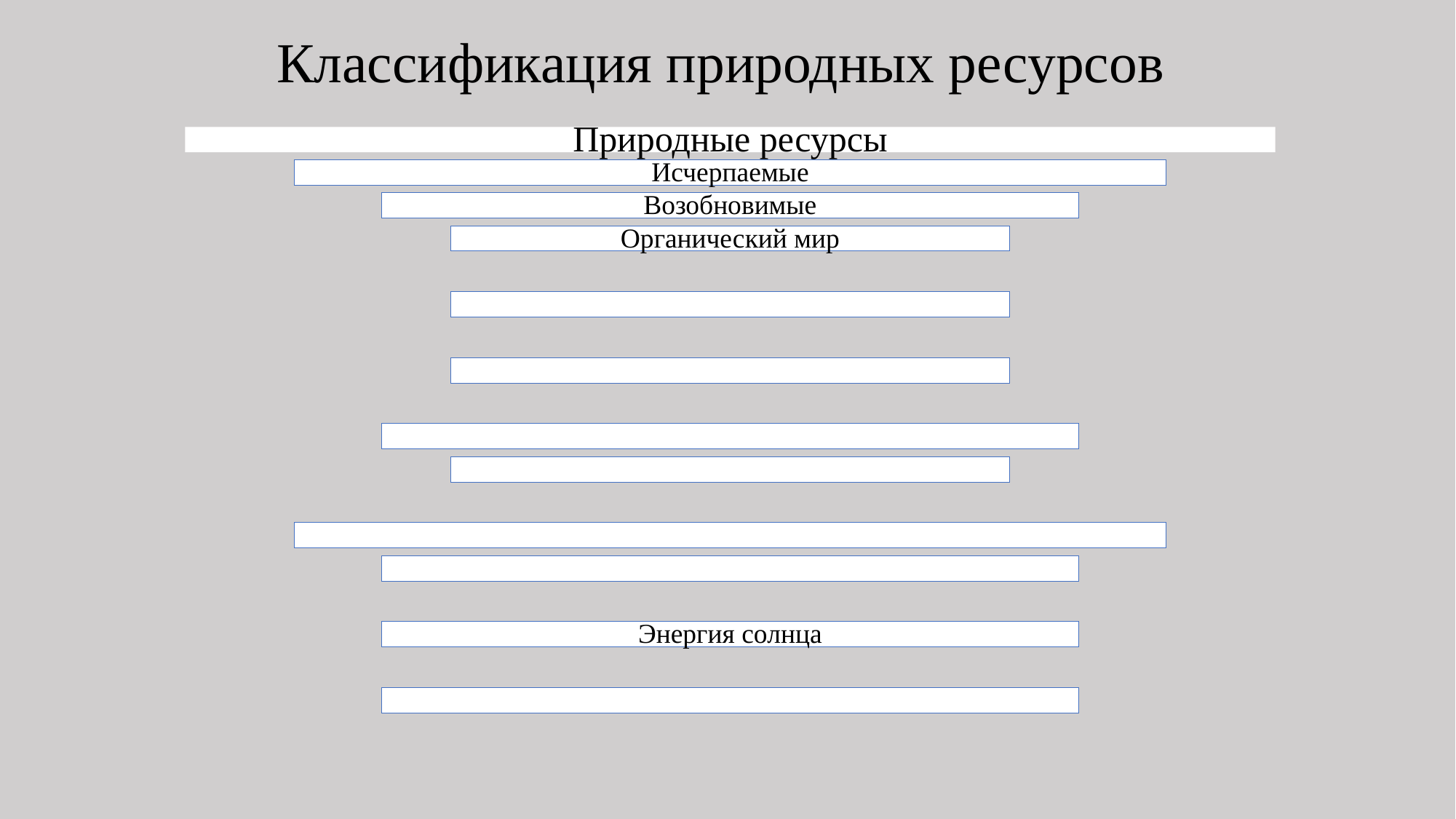

# Классификация природных ресурсов
Природные ресурсы
Исчерпаемые
Возобновимые
Энергия солнца
Органический мир